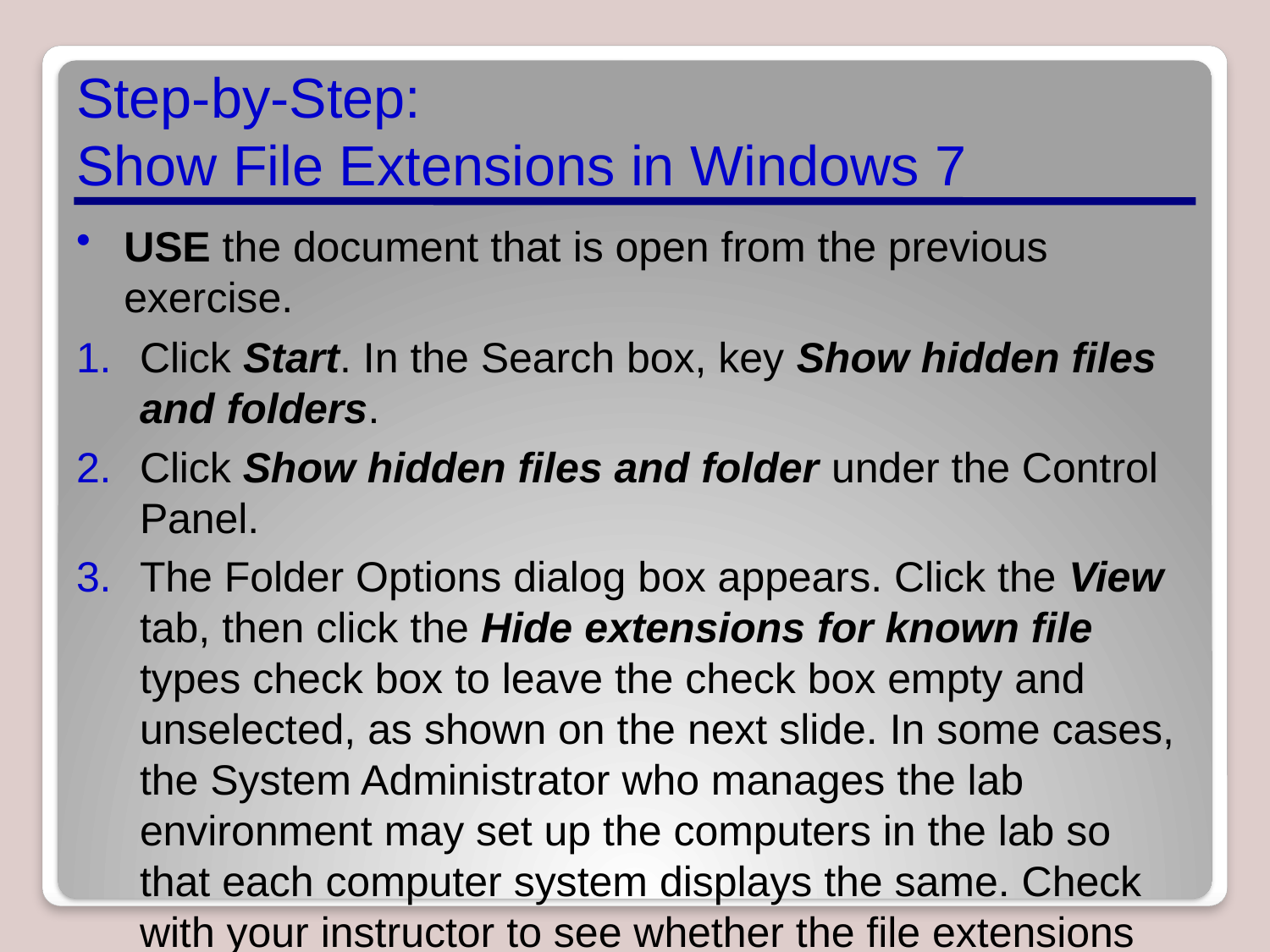

# Step-by-Step: Show File Extensions in Windows 7
USE the document that is open from the previous exercise.
Click Start. In the Search box, key Show hidden files and folders.
Click Show hidden files and folder under the Control Panel.
The Folder Options dialog box appears. Click the View tab, then click the Hide extensions for known file types check box to leave the check box empty and unselected, as shown on the next slide. In some cases, the System Administrator who manages the lab environment may set up the computers in the lab so that each computer system displays the same. Check with your instructor to see whether the file extensions will display on your computer.